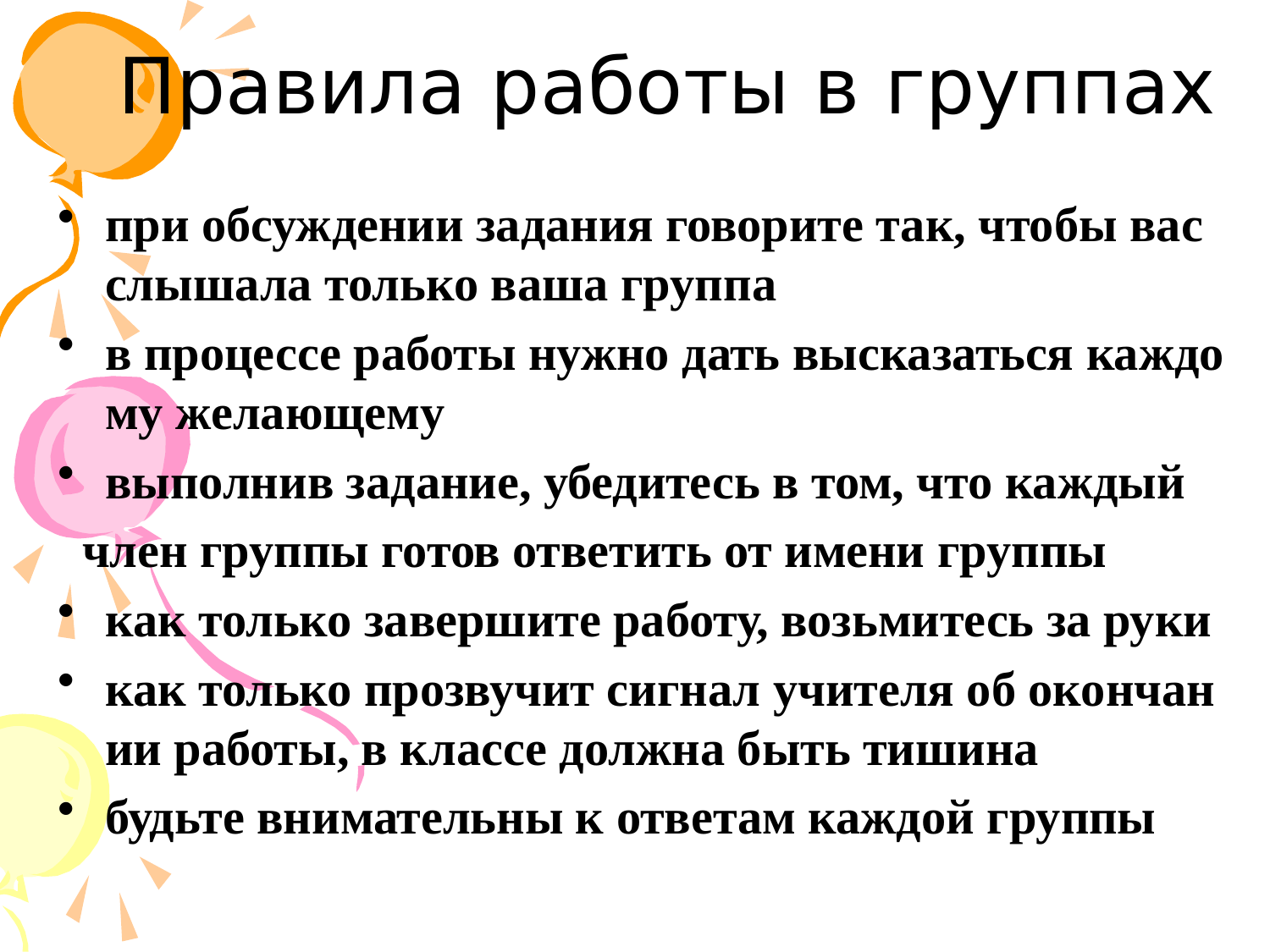

# Правила работы в группах
при обсуждении задания говорите так, чтобы вас слышала только ваша группа
в процессе работы нужно дать высказаться каждому желающему
выполнив задание, убедитесь в том, что каждый
  член группы готов ответить от имени группы
как только завершите работу, возьмитесь за руки
как только прозвучит сигнал учителя об окончании работы, в классе должна быть тишина
будьте внимательны к ответам каждой группы